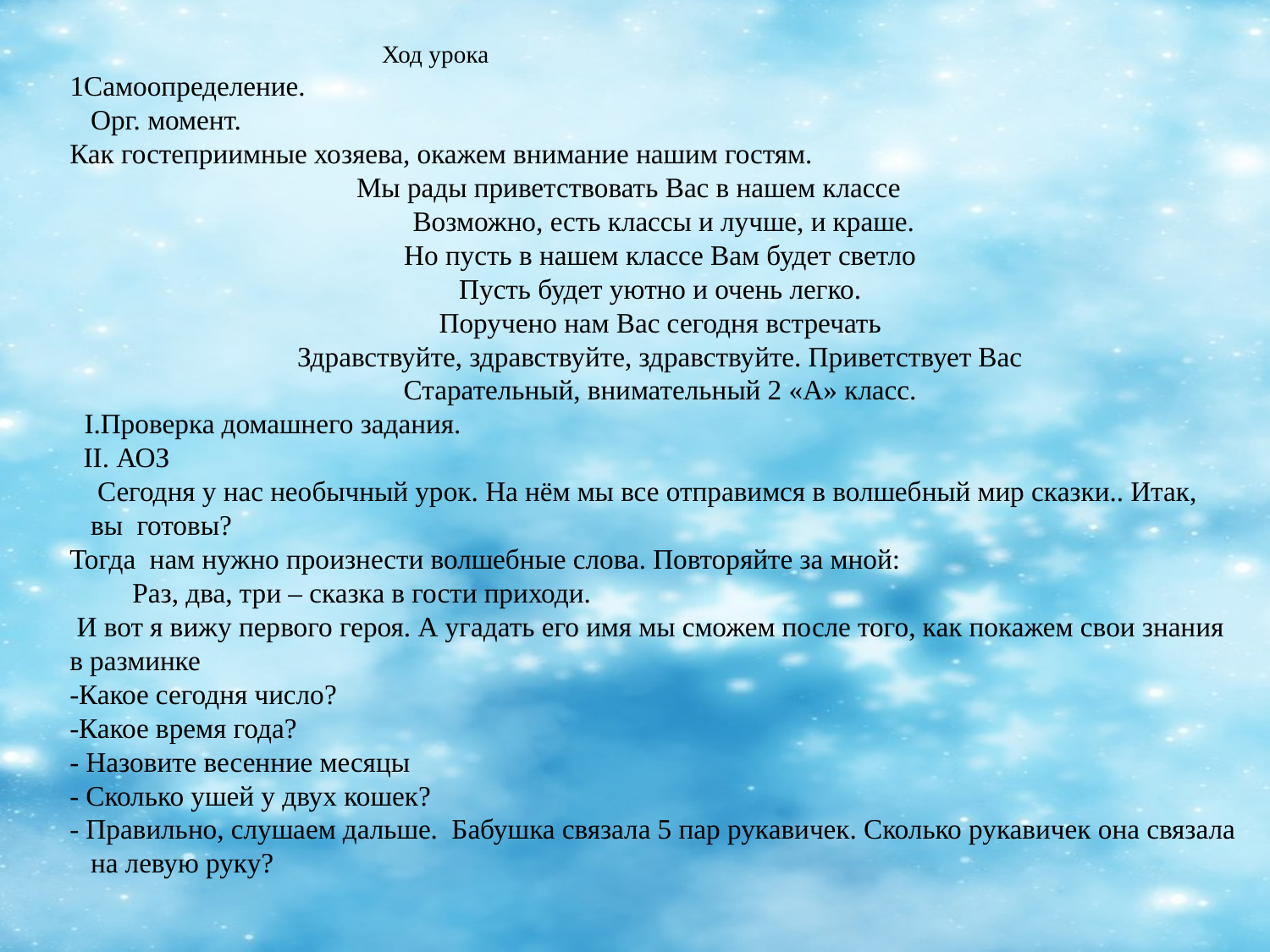

Ход урока
        1Самоопределение.
          Орг. момент.
       Как гостеприимные хозяева, окажем внимание нашим гостям.
Мы рады приветствовать Вас в нашем классе
          Возможно, есть классы и лучше, и краше.
         Но пусть в нашем классе Вам будет светло
         Пусть будет уютно и очень легко.
         Поручено нам Вас сегодня встречать
         Здравствуйте, здравствуйте, здравствуйте. Приветствует Вас
         Старательный, внимательный 2 «А» класс.
          I.Проверка домашнего задания.
         II. АОЗ
           Сегодня у нас необычный урок. На нём мы все отправимся в волшебный мир сказки.. Итак,
          вы  готовы?
       Тогда  нам нужно произнести волшебные слова. Повторяйте за мной:
                Раз, два, три – сказка в гости приходи.
        И вот я вижу первого героя. А угадать его имя мы сможем после того, как покажем свои знания
       в разминке
       -Какое сегодня число?
       -Какое время года?
       - Назовите весенние месяцы
       - Сколько ушей у двух кошек?
       - Правильно, слушаем дальше.  Бабушка связала 5 пар рукавичек. Сколько рукавичек она связала
          на левую руку?